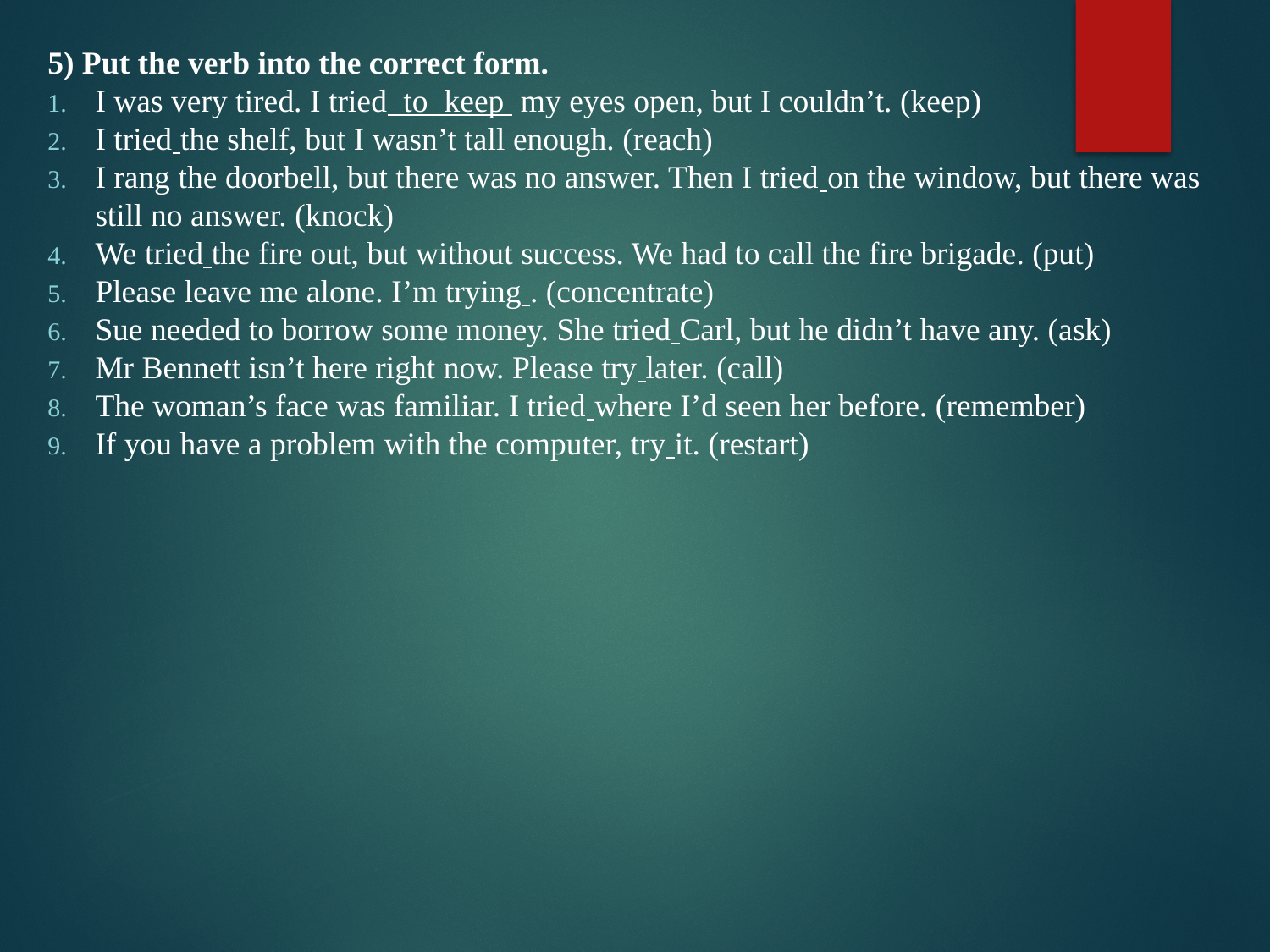

5) Put the verb into the correct form.
I was very tired. I tried  to  keep  my eyes open, but I couldn’t. (keep)
I tried the shelf, but I wasn’t tall enough. (reach)
I rang the doorbell, but there was no answer. Then I tried on the window, but there was still no answer. (knock)
We tried the fire out, but without success. We had to call the fire brigade. (put)
Please leave me alone. I’m trying . (concentrate)
Sue needed to borrow some money. She tried Carl, but he didn’t have any. (ask)
Mr Bennett isn’t here right now. Please try later. (call)
The woman’s face was familiar. I tried where I’d seen her before. (remember)
If you have a problem with the computer, try it. (restart)